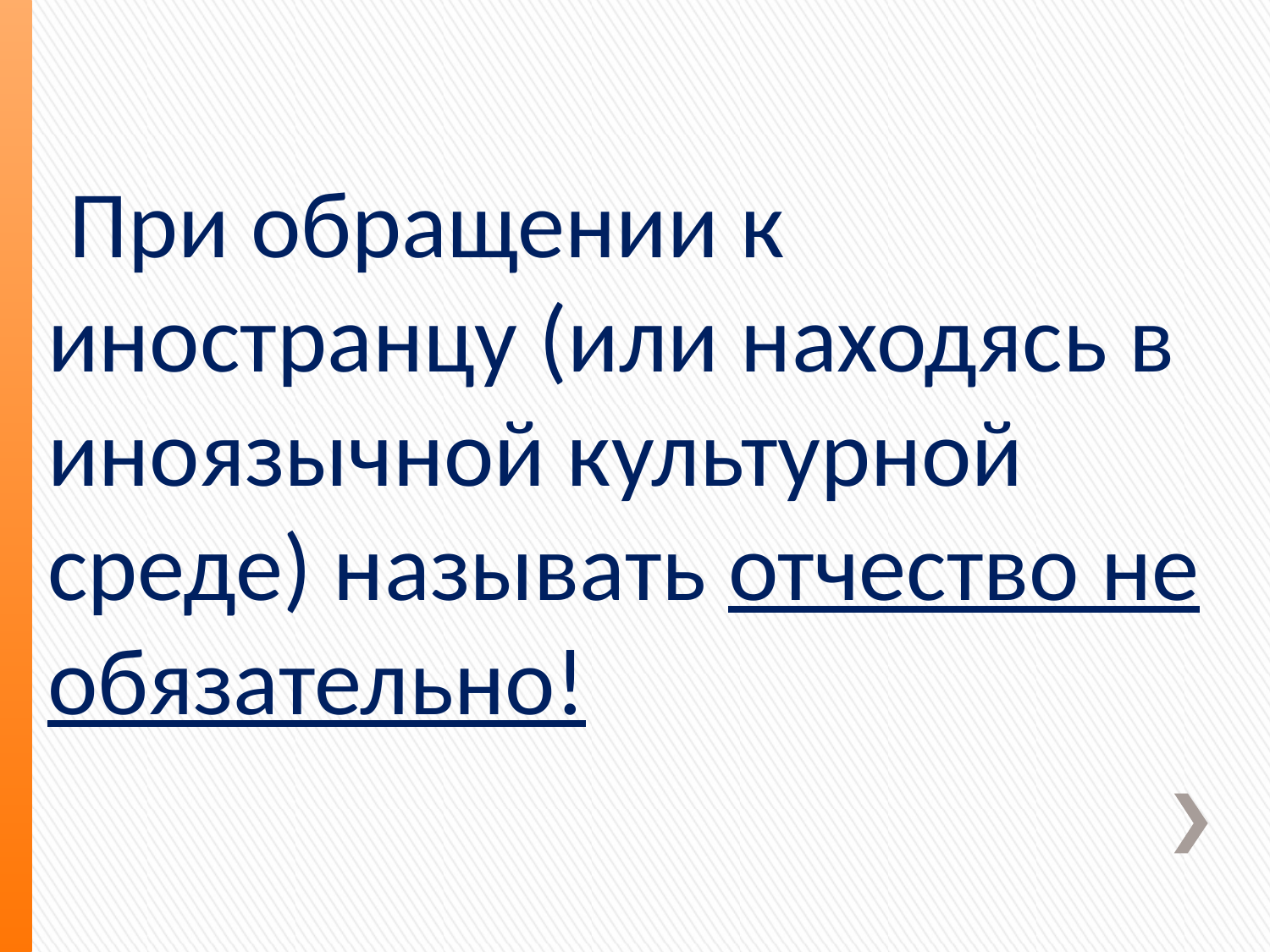

При обращении к иностранцу (или находясь в иноязычной культурной среде) называть отчество не обязательно!